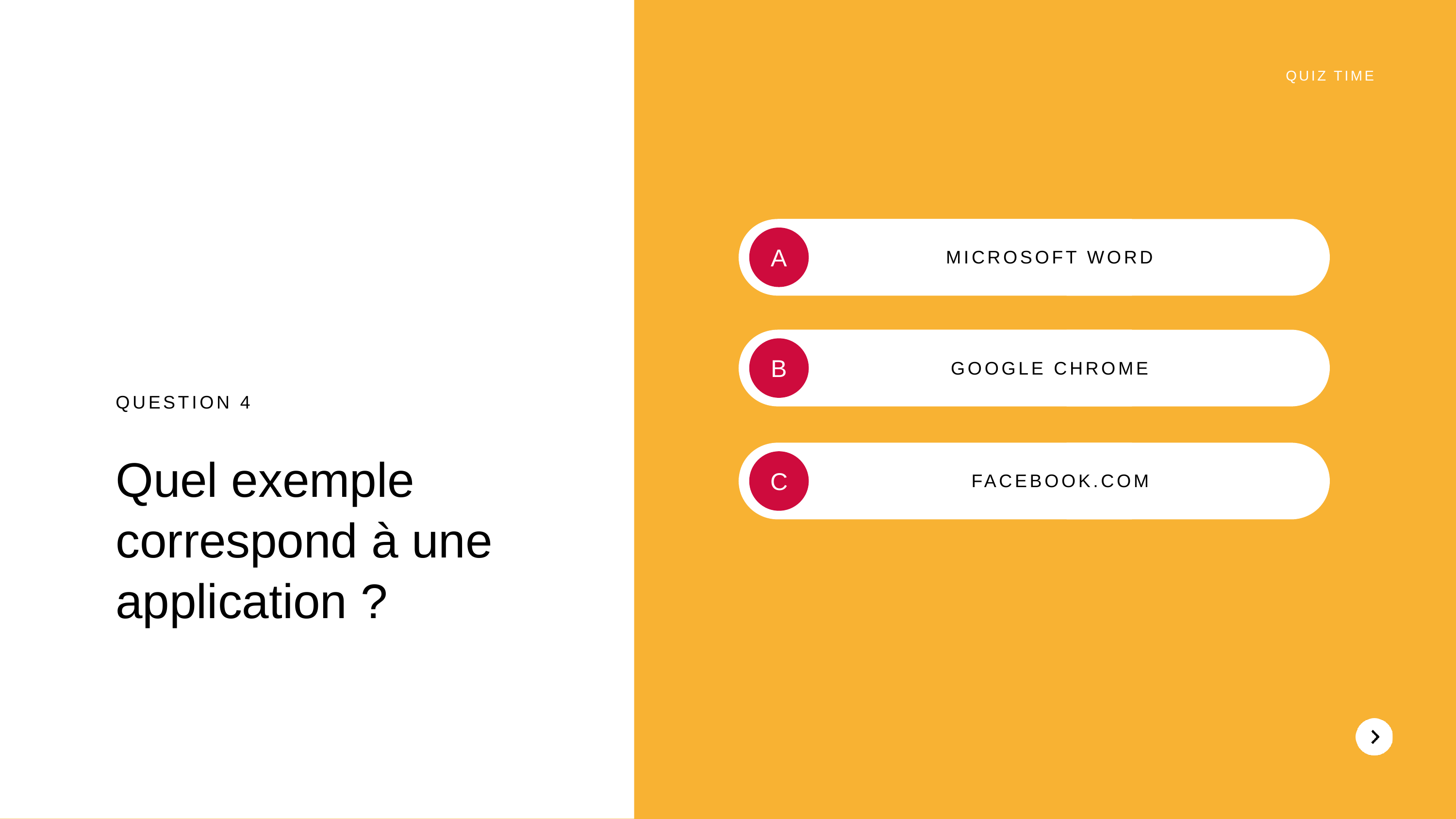

QUIZ TIME

A
MICROSOFT WORD

B
GOOGLE CHROME
QUESTION 4
Quel exemple correspond à une application ?

C
FACEBOOK.COM